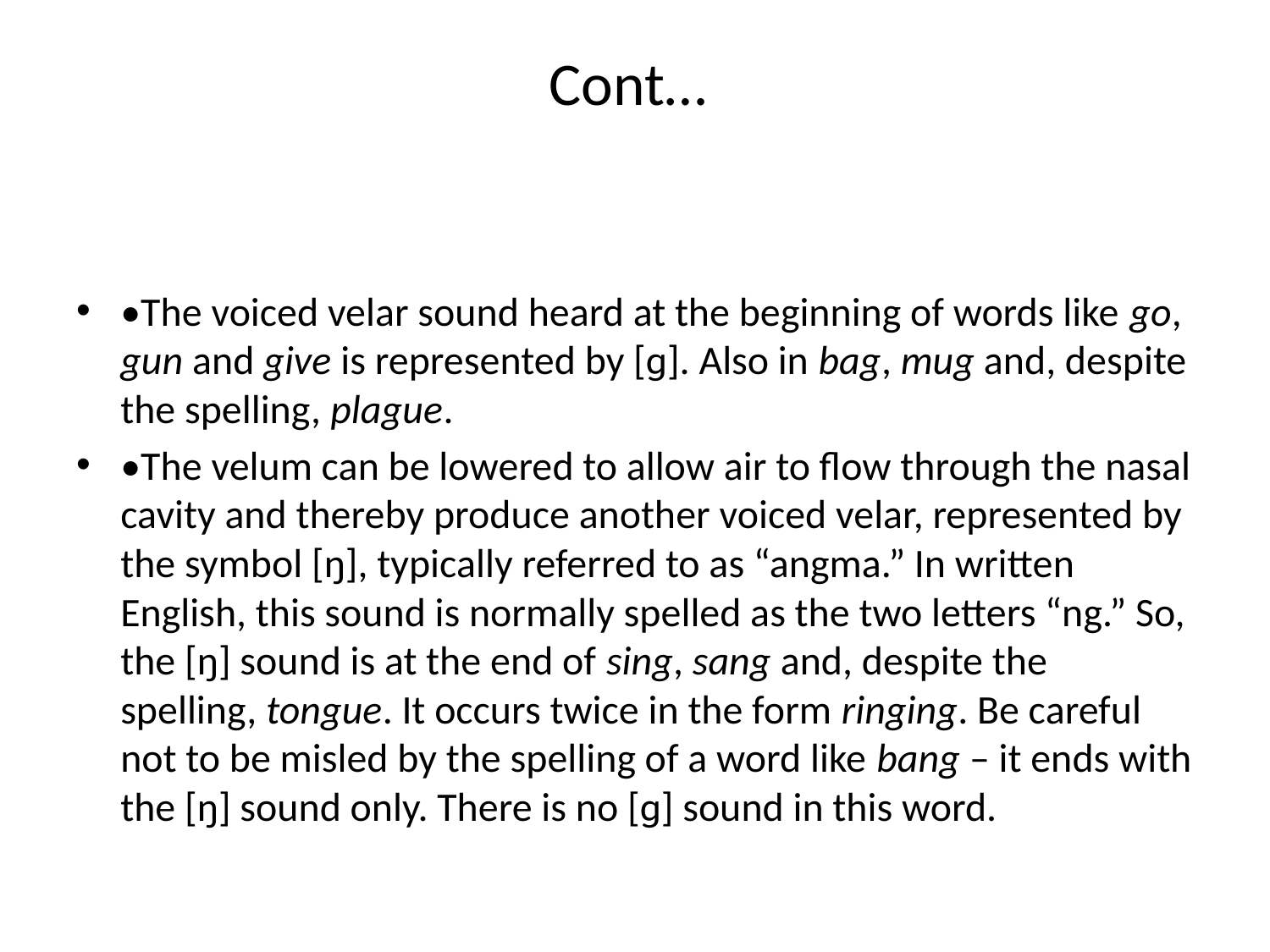

# Cont…

•The voiced velar sound heard at the beginning of words like go, gun and give is represented by [ɡ]. Also in bag, mug and, despite the spelling, plague.
•The velum can be lowered to allow air to flow through the nasal cavity and thereby produce another voiced velar, represented by the symbol [ŋ], typically referred to as “angma.” In written English, this sound is normally spelled as the two letters “ng.” So, the [ŋ] sound is at the end of sing, sang and, despite the spelling, tongue. It occurs twice in the form ringing. Be careful not to be misled by the spelling of a word like bang – it ends with the [ŋ] sound only. There is no [ɡ] sound in this word.